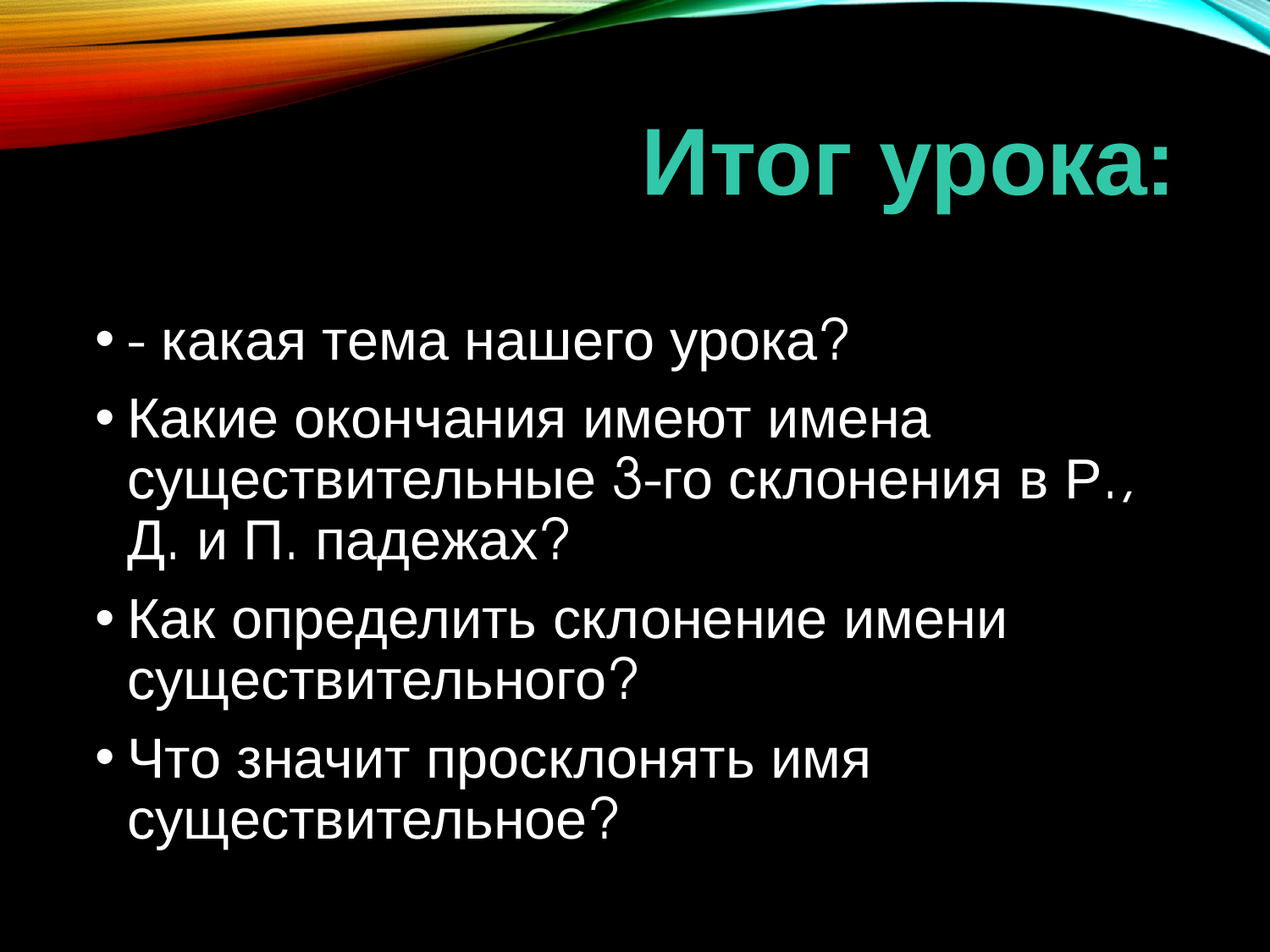

# Итог урока:
- какая тема нашего урока?
Какие окончания имеют имена существительные 3-го склонения в Р., Д. и П. падежах?
Как определить склонение имени существительного?
Что значит просклонять имя существительное?